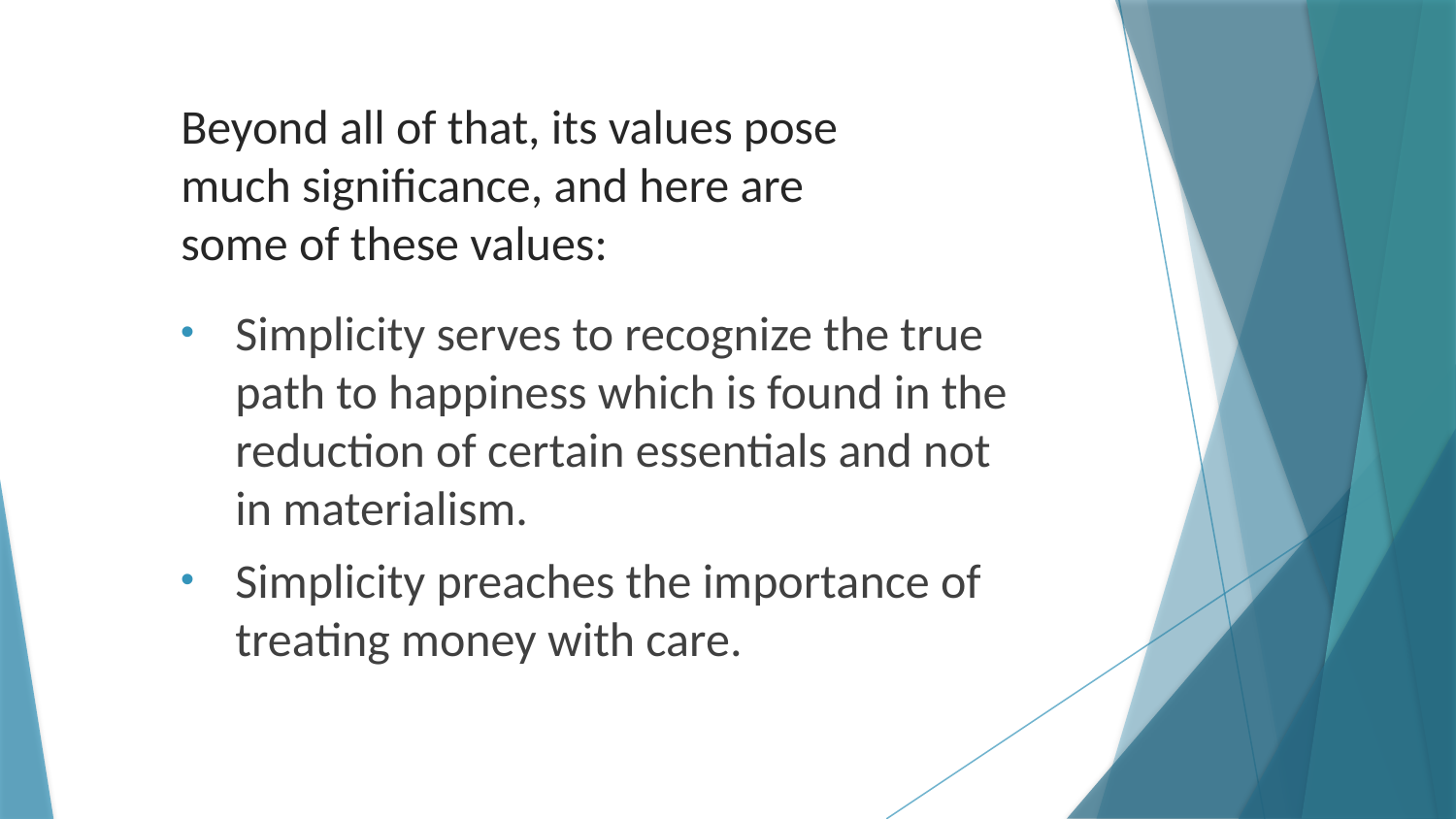

Beyond all of that, its values pose much significance, and here are some of these values:
Simplicity serves to recognize the true path to happiness which is found in the reduction of certain essentials and not in materialism.
Simplicity preaches the importance of treating money with care.